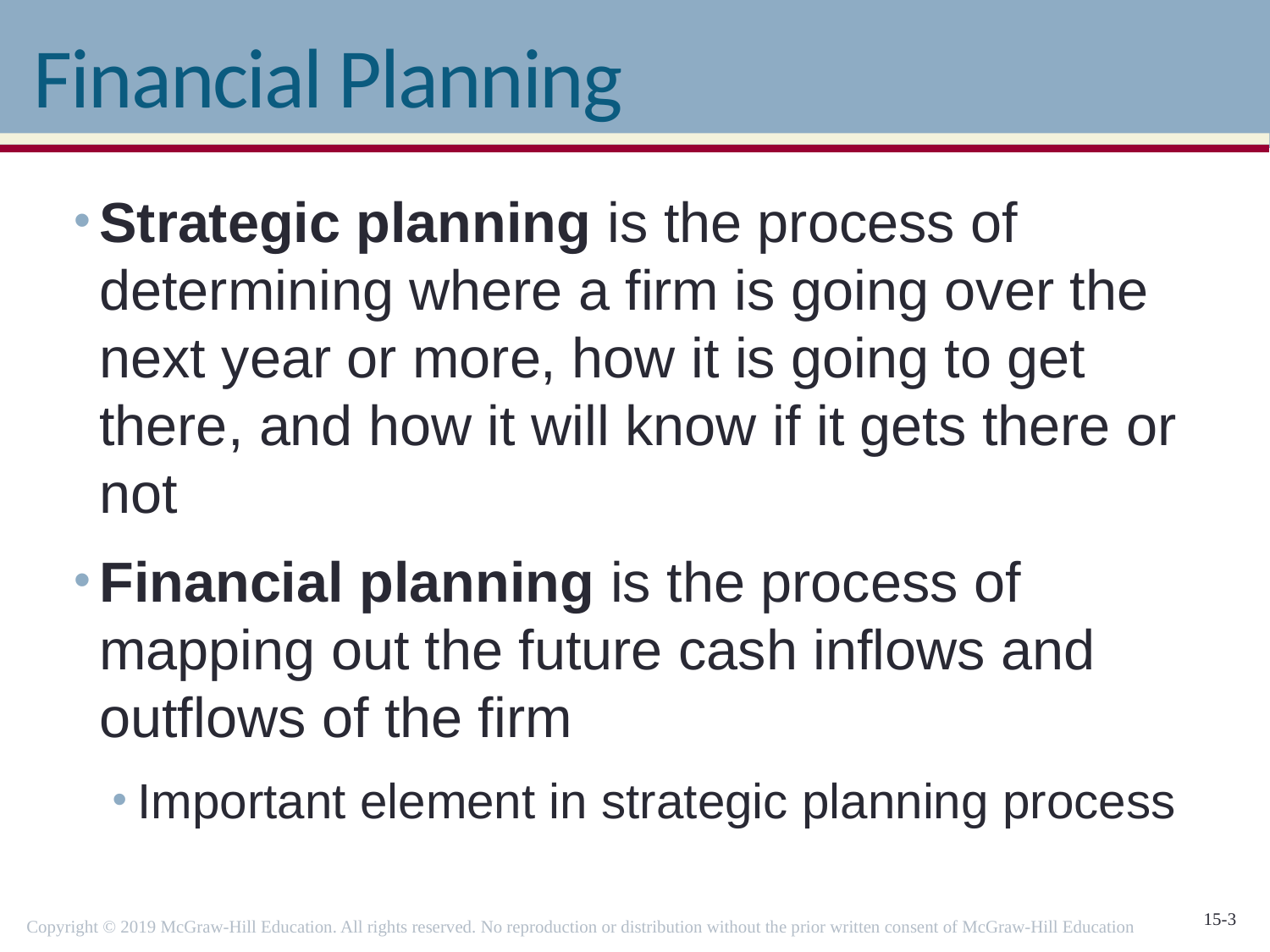

# Financial Planning
Strategic planning is the process of determining where a firm is going over the next year or more, how it is going to get there, and how it will know if it gets there or not
Financial planning is the process of mapping out the future cash inflows and outflows of the firm
Important element in strategic planning process
Copyright © 2019 McGraw-Hill Education. All rights reserved. No reproduction or distribution without the prior written consent of McGraw-Hill Education